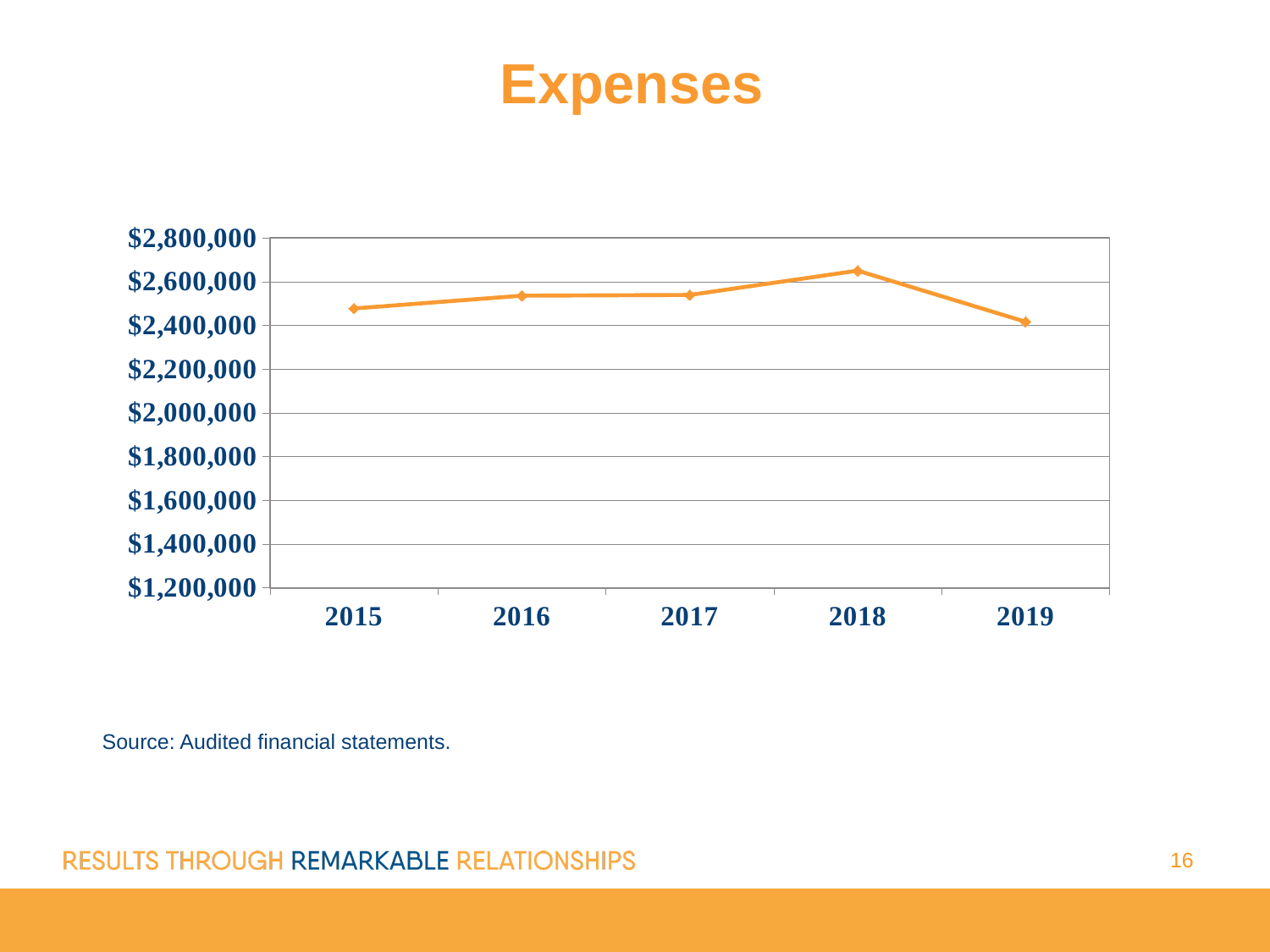

Expenses

### Chart

| Category | Fund Balance |
|---|---|
| 2015 | 2477229.0 |
| 2016 | 2535835.0 |
| 2017 | 2539121.0 |
| 2018 | 2650287.0 |
| 2019 | 2416416.0 |
Source: Audited financial statements.
16